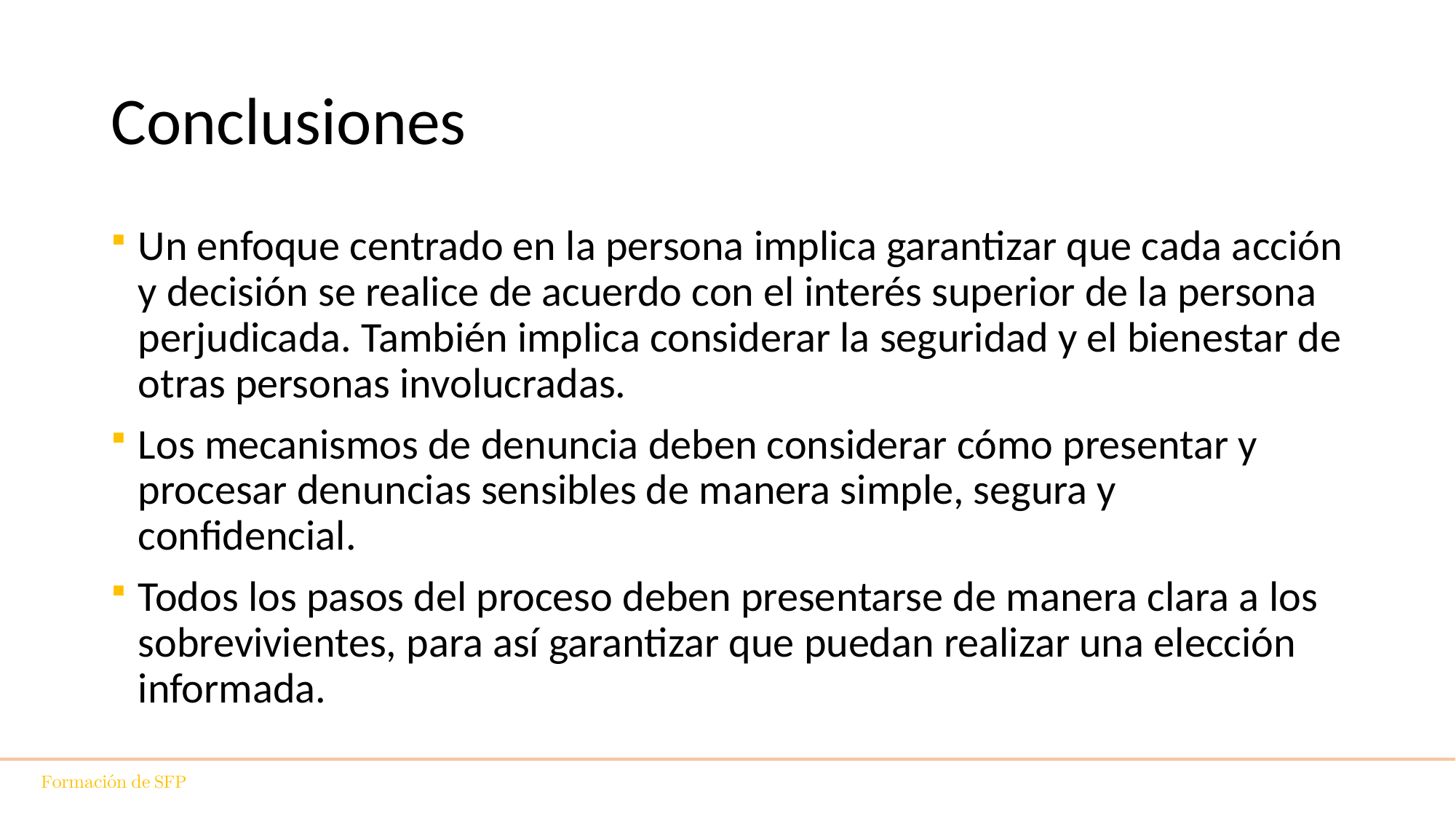

# Conclusiones
Un enfoque centrado en la persona implica garantizar que cada acción y decisión se realice de acuerdo con el interés superior de la persona perjudicada. También implica considerar la seguridad y el bienestar de otras personas involucradas.
Los mecanismos de denuncia deben considerar cómo presentar y procesar denuncias sensibles de manera simple, segura y confidencial.
Todos los pasos del proceso deben presentarse de manera clara a los sobrevivientes, para así garantizar que puedan realizar una elección informada.
Formación de SFP